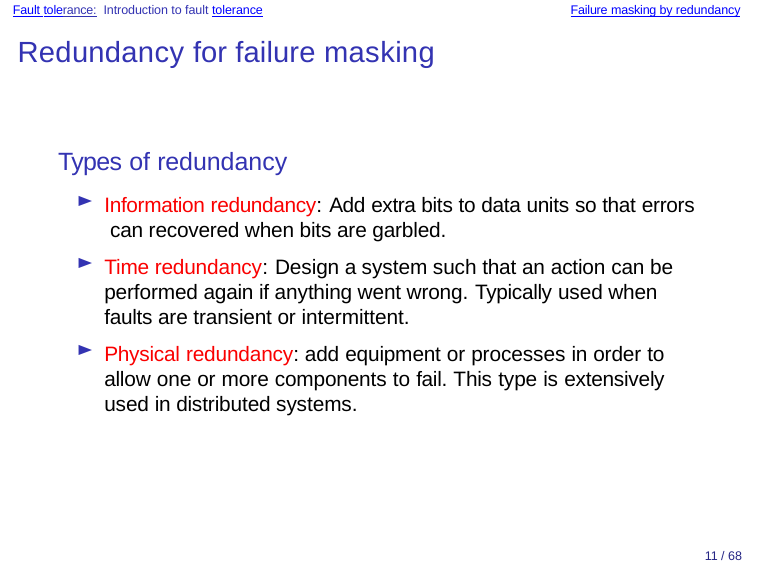

Fault tolerance: Introduction to fault tolerance
Failure masking by redundancy
Redundancy for failure masking
Types of redundancy
Information redundancy: Add extra bits to data units so that errors  can recovered when bits are garbled.
Time redundancy: Design a system such that an action can be  performed again if anything went wrong. Typically used when  faults are transient or intermittent.
Physical redundancy: add equipment or processes in order to  allow one or more components to fail. This type is extensively  used in distributed systems.
11 / 68